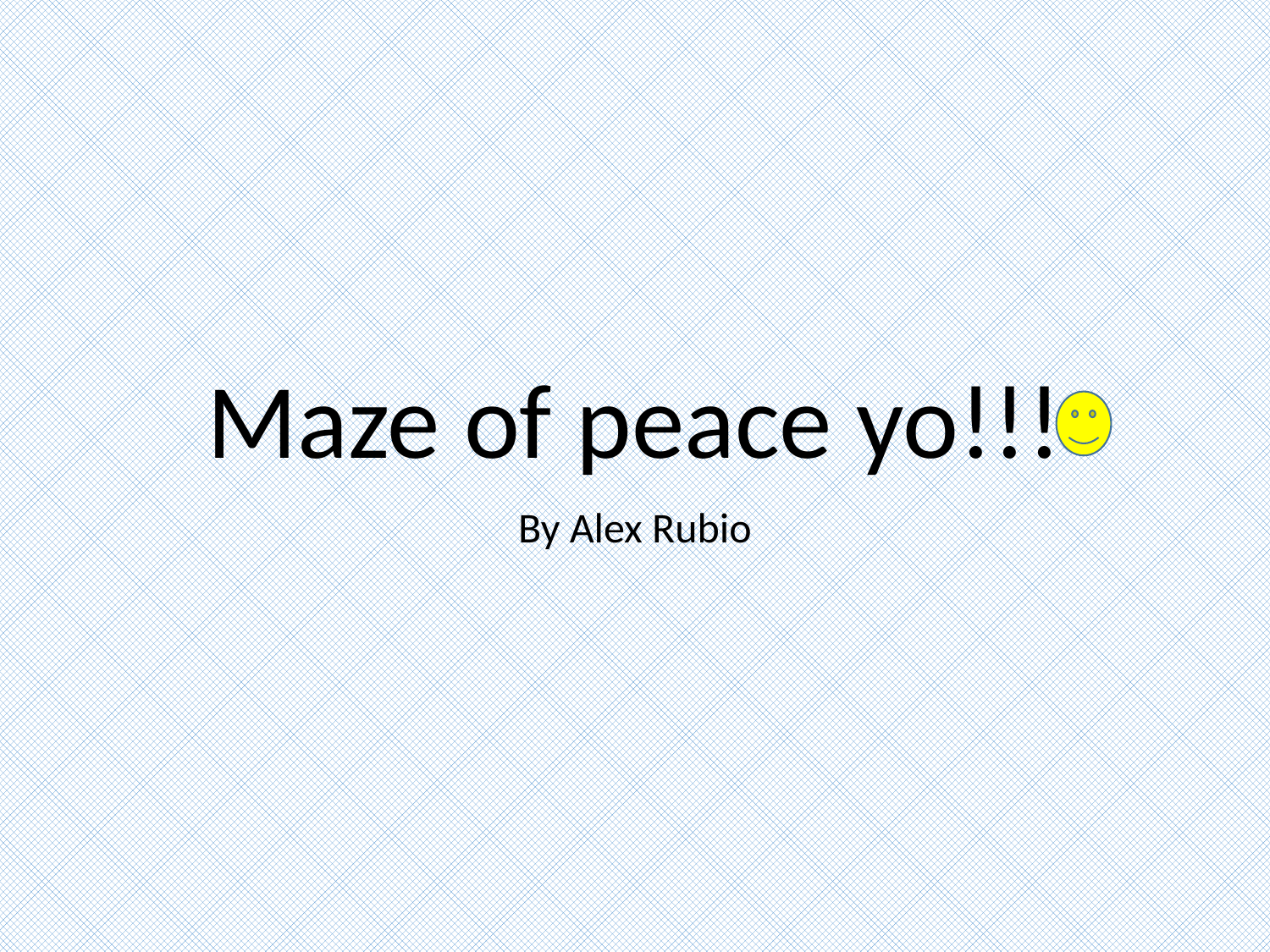

# Maze of peace yo!!!

By Alex Rubio